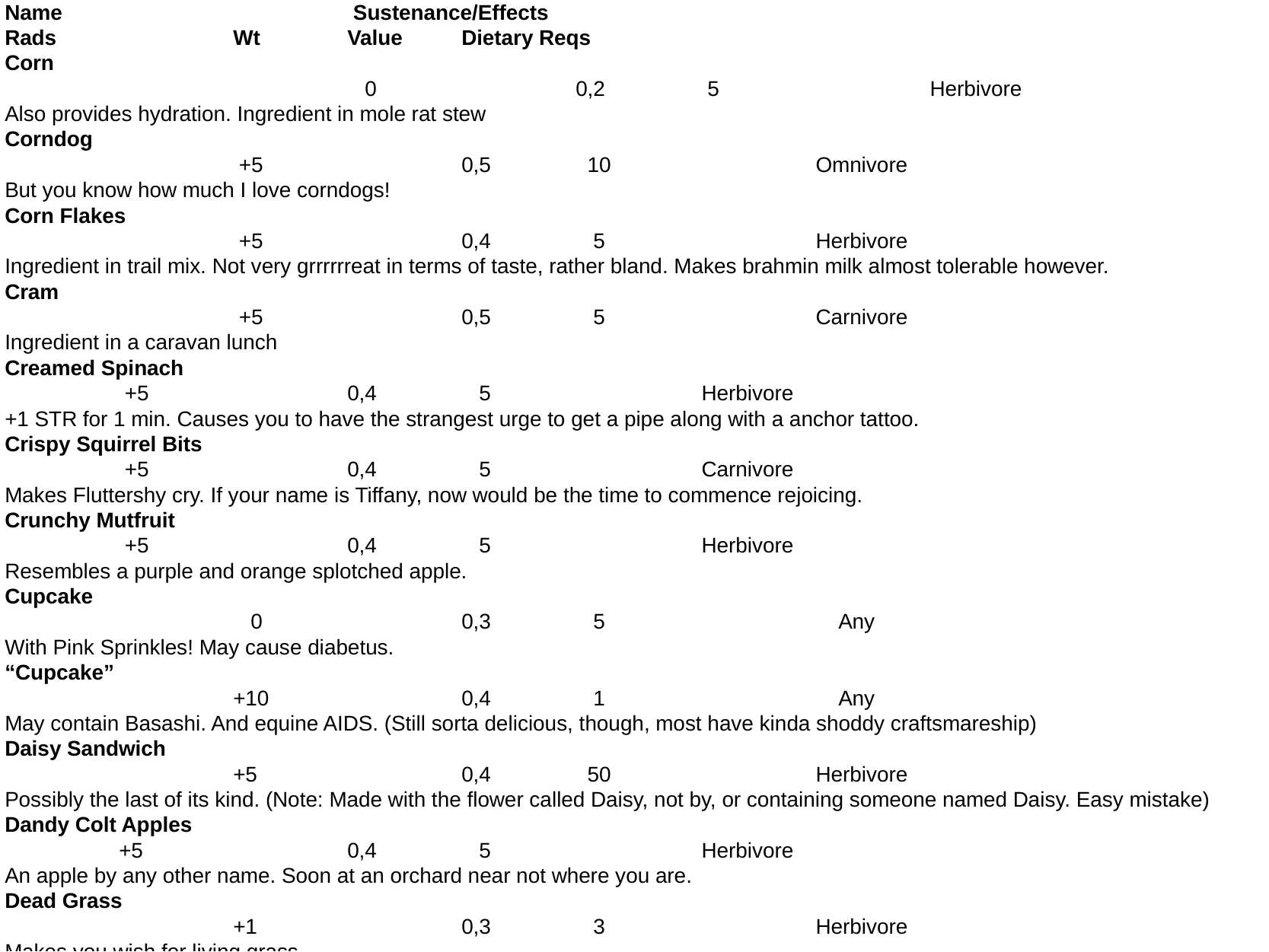

Name			 Sustenance/Effects 							Rads		Wt	Value 	Dietary Reqs
Corn 														   0 		0,2 	   5 		  Herbivore
Also provides hydration. Ingredient in mole rat stew
Corndog 													 +5 		0,5 	  10		  Omnivore
But you know how much I love corndogs!
Corn Flakes 												 +5 		0,4 	   5 		  Herbivore
Ingredient in trail mix. Not very grrrrrreat in terms of taste, rather bland. Makes brahmin milk almost tolerable however.
Cram 													 +5 		0,5 	   5 		  Carnivore
Ingredient in a caravan lunch
Creamed Spinach 											 +5 		0,4 	   5		  Herbivore
+1 STR for 1 min. Causes you to have the strangest urge to get a pipe along with a anchor tattoo.
Crispy Squirrel Bits 											 +5 		0,4 	   5 		  Carnivore
Makes Fluttershy cry. If your name is Tiffany, now would be the time to commence rejoicing.
Crunchy Mutfruit 											 +5		0,4 	   5		  Herbivore
Resembles a purple and orange splotched apple.
Cupcake 													   0 		0,3 	   5		      Any
With Pink Sprinkles! May cause diabetus.
“Cupcake” 												+10	 	0,4 	   1 		      Any
May contain Basashi. And equine AIDS. (Still sorta delicious, though, most have kinda shoddy craftsmareship)
Daisy Sandwich 												+5 		0,4 	  50 		  Herbivore
Possibly the last of its kind. (Note: Made with the flower called Daisy, not by, or containing someone named Daisy. Easy mistake)
Dandy Colt Apples 											+5 		0,4 	   5 		  Herbivore
An apple by any other name. Soon at an orchard near not where you are.
Dead Grass 												+1 		0,3	   3		  Herbivore
Makes you wish for living grass.
Dead Grass Pie												+1 		0,6 	  15 		  Herbivore
Counts as four meals. Tastes like dead grass, no matter how much you dress it up... sauce might help however.
Dead Grass Sandwich 										+1 		0,4 	  10 		  Herbivore
The bread is also dead, they’re all dead! But most folks ignore that.
Desert Salad 												 0 		0,3 	  15 		  Herbivore
Recovers quadruple wounds, also provides hydration and counts as two meals. Only thing it lacks is it’s just dessert.
Dog Meat 													+5 		0,5 	   1 		  Carnivore
-1 STR for 2 min. Slightly pre-owned faithful companion, won’t you give it a home? (Ps: Avoid falling into wells)
Dog Steak 													+5 		0,5 	   5 		  Carnivore
Like the unprepared version, but this doggy is more tender. Might help save your life with a faithful flavour. Recovers double wounds.
Dried Seeds 												+5		0,1	   1		  Herbivore
Works quite well as a on-the-go snack.